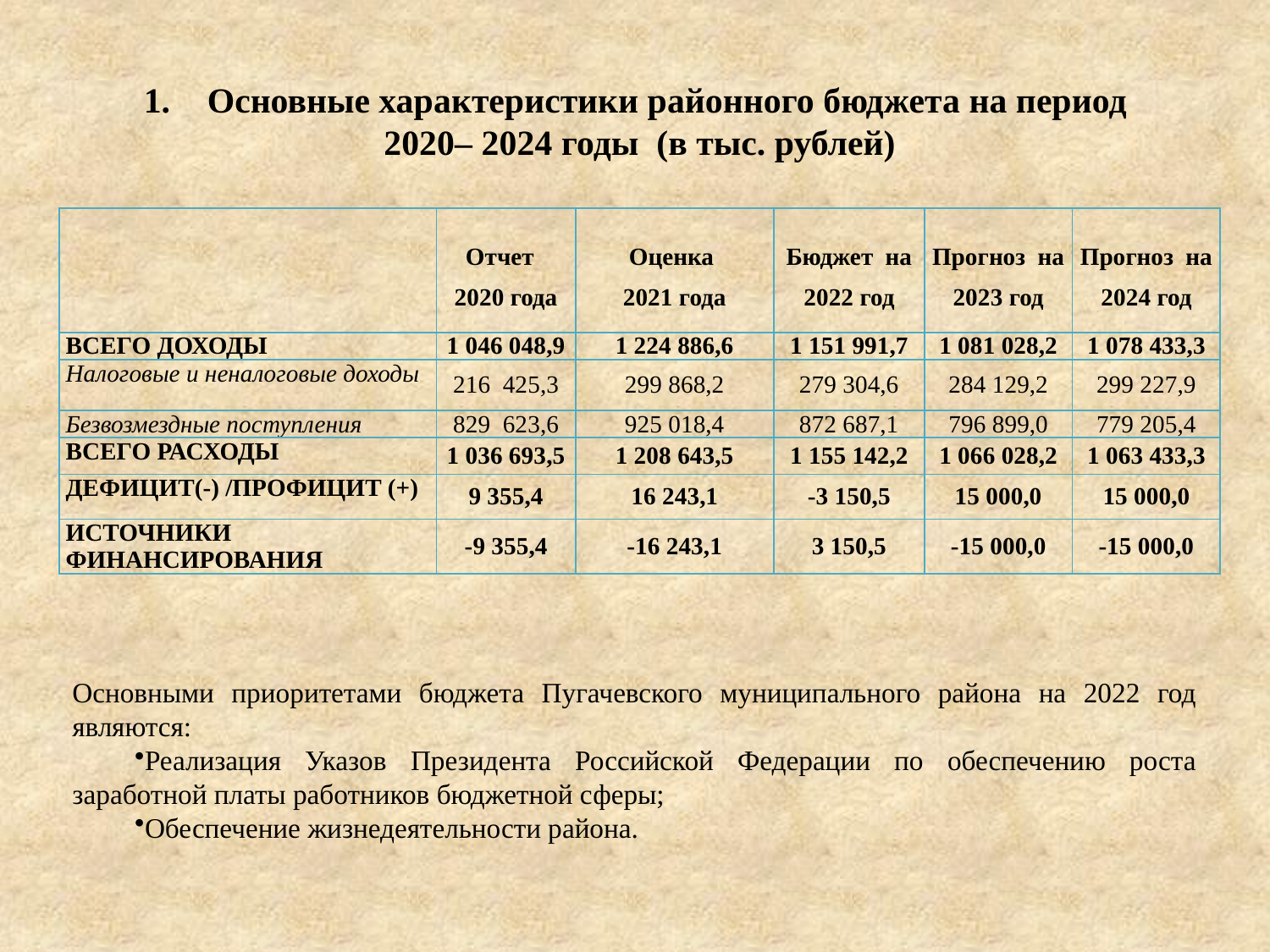

Основные характеристики районного бюджета на период
2020– 2024 годы  (в тыс. рублей)
|  | Отчет 2020 года | Оценка 2021 года | Бюджет на 2022 год | Прогноз на 2023 год | Прогноз на 2024 год |
| --- | --- | --- | --- | --- | --- |
| ВСЕГО ДОХОДЫ | 1 046 048,9 | 1 224 886,6 | 1 151 991,7 | 1 081 028,2 | 1 078 433,3 |
| Налоговые и неналоговые доходы | 216 425,3 | 299 868,2 | 279 304,6 | 284 129,2 | 299 227,9 |
| Безвозмездные поступления | 829 623,6 | 925 018,4 | 872 687,1 | 796 899,0 | 779 205,4 |
| ВСЕГО РАСХОДЫ | 1 036 693,5 | 1 208 643,5 | 1 155 142,2 | 1 066 028,2 | 1 063 433,3 |
| ДЕФИЦИТ(-) /ПРОФИЦИТ (+) | 9 355,4 | 16 243,1 | -3 150,5 | 15 000,0 | 15 000,0 |
| ИСТОЧНИКИ ФИНАНСИРОВАНИЯ | -9 355,4 | -16 243,1 | 3 150,5 | -15 000,0 | -15 000,0 |
|  |
| --- |
|  |
| --- |
Основными приоритетами бюджета Пугачевского муниципального района на 2022 год являются:
Реализация Указов Президента Российской Федерации по обеспечению роста заработной платы работников бюджетной сферы;
Обеспечение жизнедеятельности района.